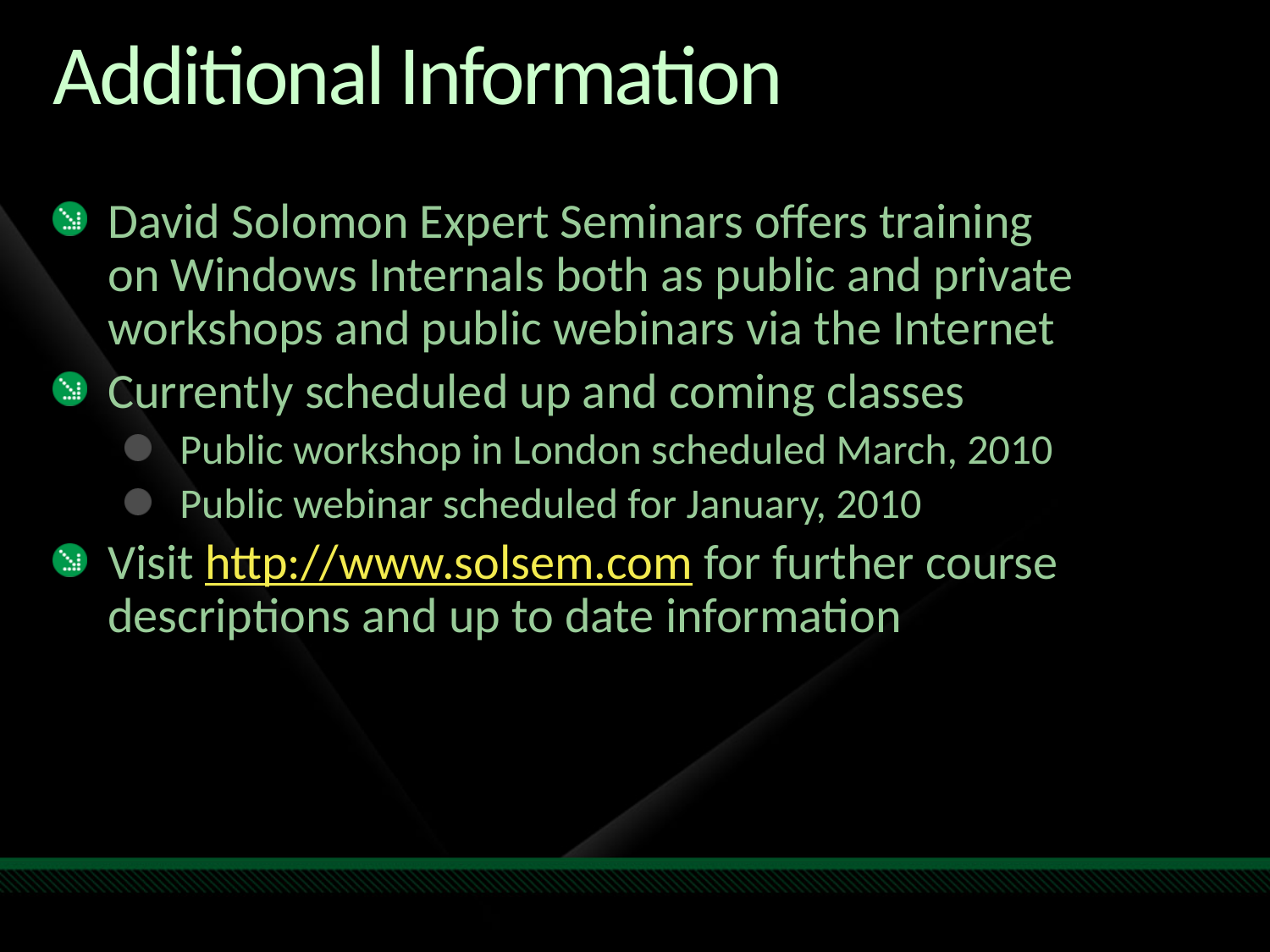

# Additional Information
David Solomon Expert Seminars offers training
on Windows Internals both as public and private workshops and public webinars via the Internet
Currently scheduled up and coming classes
Public workshop in London scheduled March, 2010
Public webinar scheduled for January, 2010
Visit http://www.solsem.com for further course descriptions and up to date information